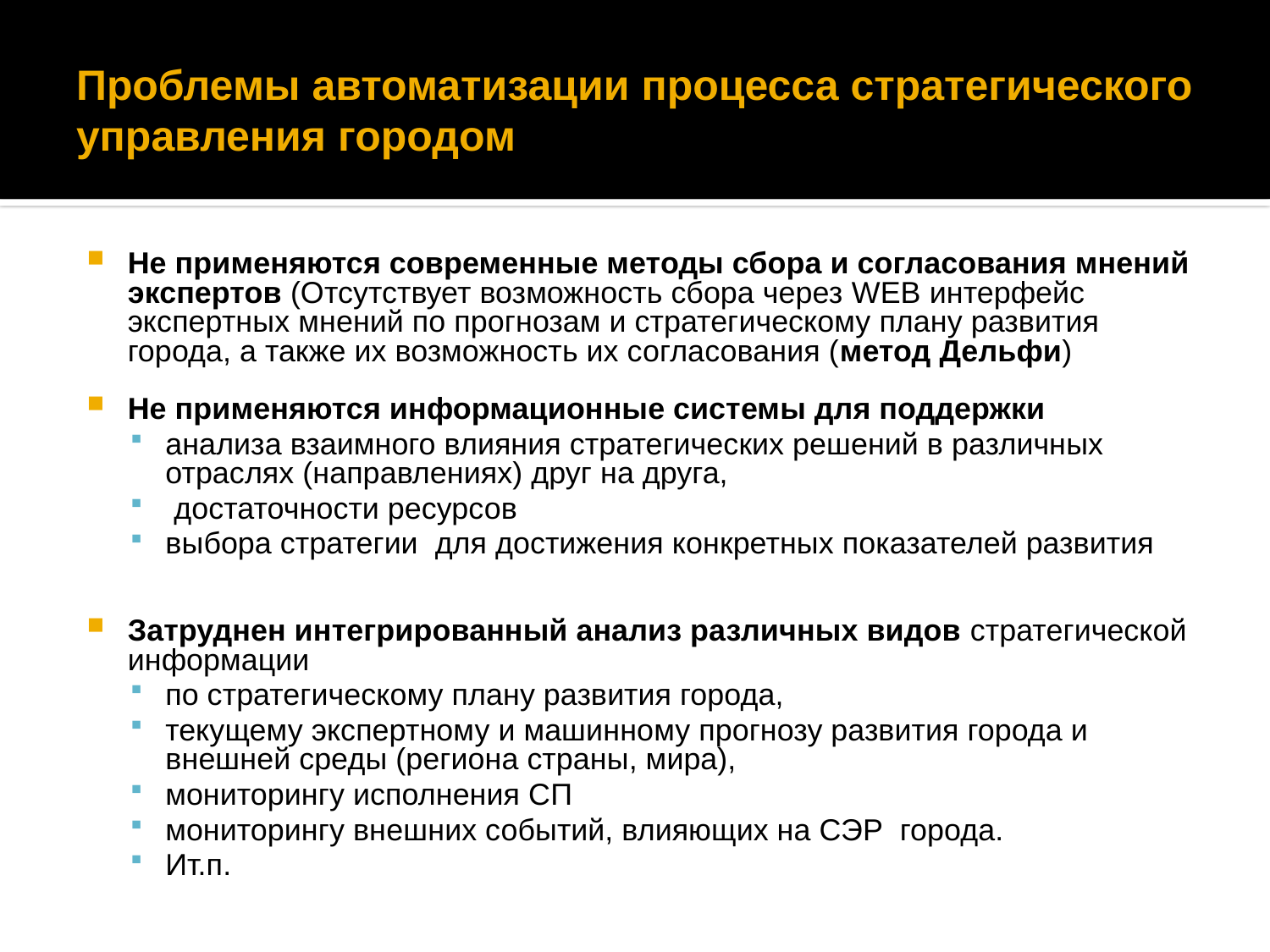

# Проблемы автоматизации процесса стратегического управления городом
Не применяются современные методы сбора и согласования мнений экспертов (Отсутствует возможность сбора через WEB интерфейс экспертных мнений по прогнозам и стратегическому плану развития города, а также их возможность их согласования (метод Дельфи)

Не применяются информационные системы для поддержки
анализа взаимного влияния стратегических решений в различных отраслях (направлениях) друг на друга,
 достаточности ресурсов
выбора стратегии  для достижения конкретных показателей развития

Затруднен интегрированный анализ различных видов стратегической информации
по стратегическому плану развития города,
текущему экспертному и машинному прогнозу развития города и внешней среды (региона страны, мира),
мониторингу исполнения СП
мониторингу внешних событий, влияющих на СЭР  города.
Ит.п.